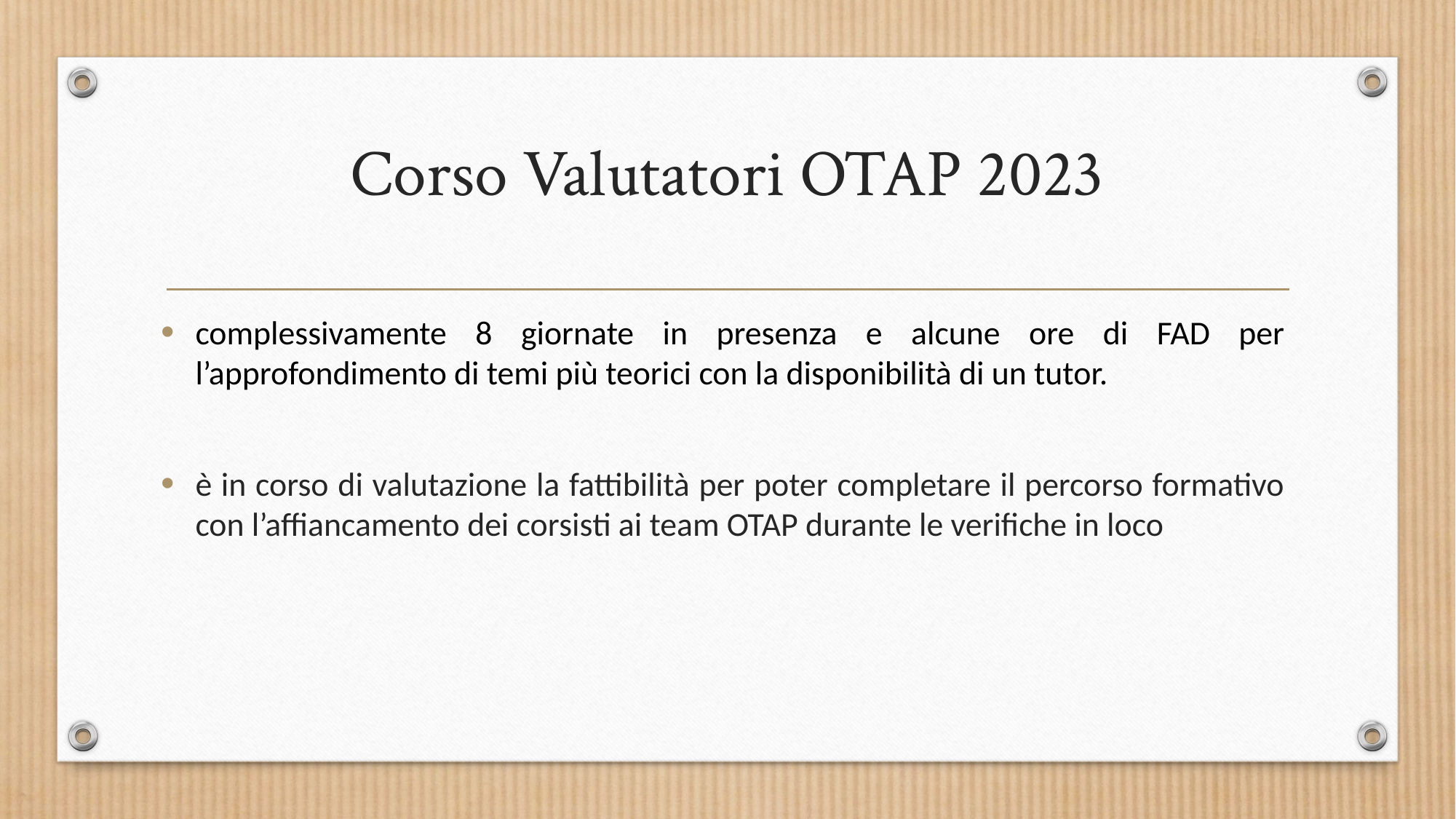

# Corso Valutatori OTAP 2023
complessivamente 8 giornate in presenza e alcune ore di FAD per l’approfondimento di temi più teorici con la disponibilità di un tutor.

è in corso di valutazione la fattibilità per poter completare il percorso formativo con l’affiancamento dei corsisti ai team OTAP durante le verifiche in loco